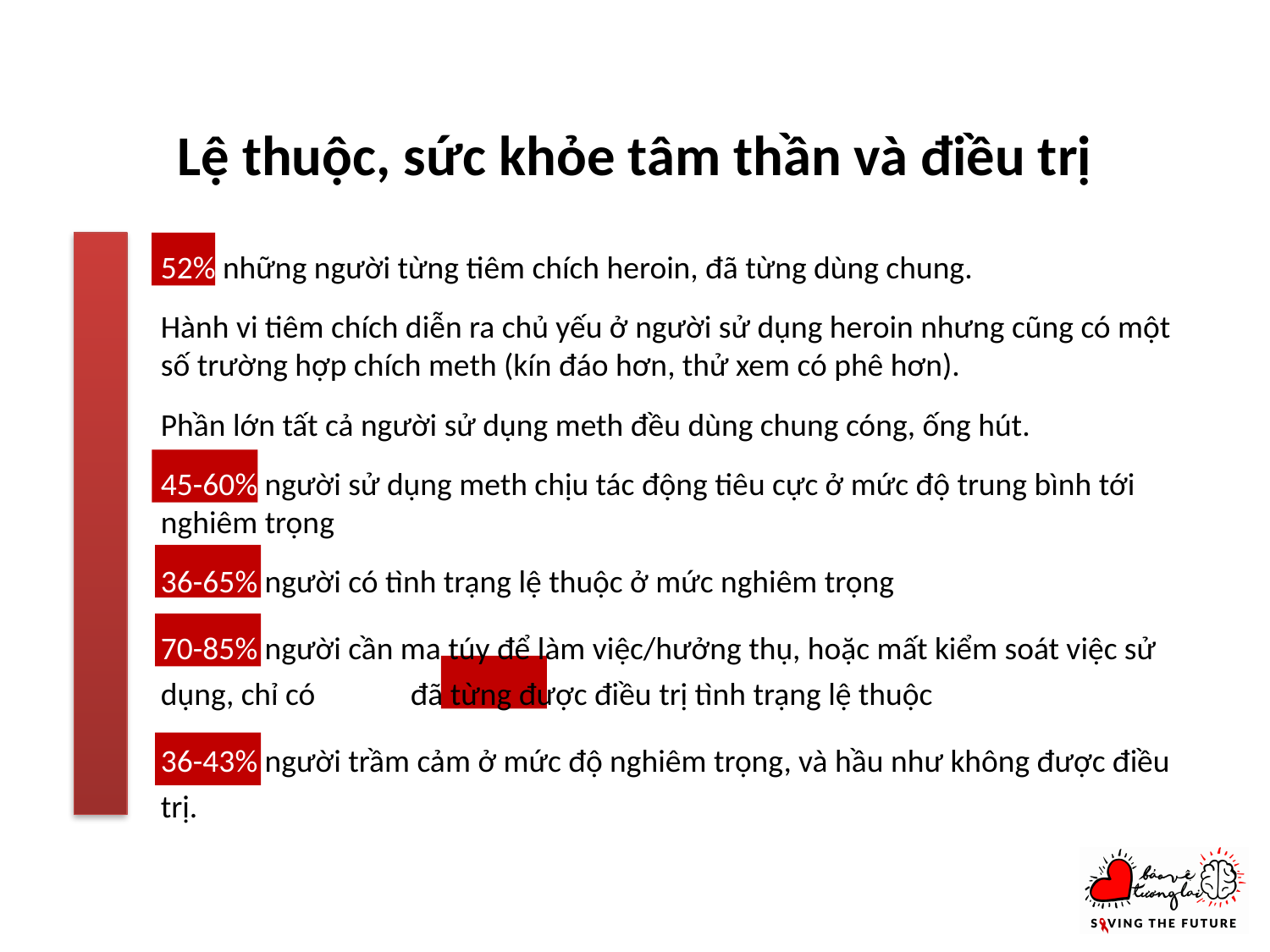

# Lệ thuộc, sức khỏe tâm thần và điều trị
52% những người từng tiêm chích heroin, đã từng dùng chung.
Hành vi tiêm chích diễn ra chủ yếu ở người sử dụng heroin nhưng cũng có một số trường hợp chích meth (kín đáo hơn, thử xem có phê hơn).
Phần lớn tất cả người sử dụng meth đều dùng chung cóng, ống hút.
45-60% người sử dụng meth chịu tác động tiêu cực ở mức độ trung bình tới nghiêm trọng
36-65% người có tình trạng lệ thuộc ở mức nghiêm trọng
70-85% người cần ma túy để làm việc/hưởng thụ, hoặc mất kiểm soát việc sử dụng, chỉ có 7-20% đã từng được điều trị tình trạng lệ thuộc
36-43% người trầm cảm ở mức độ nghiêm trọng, và hầu như không được điều trị.

13